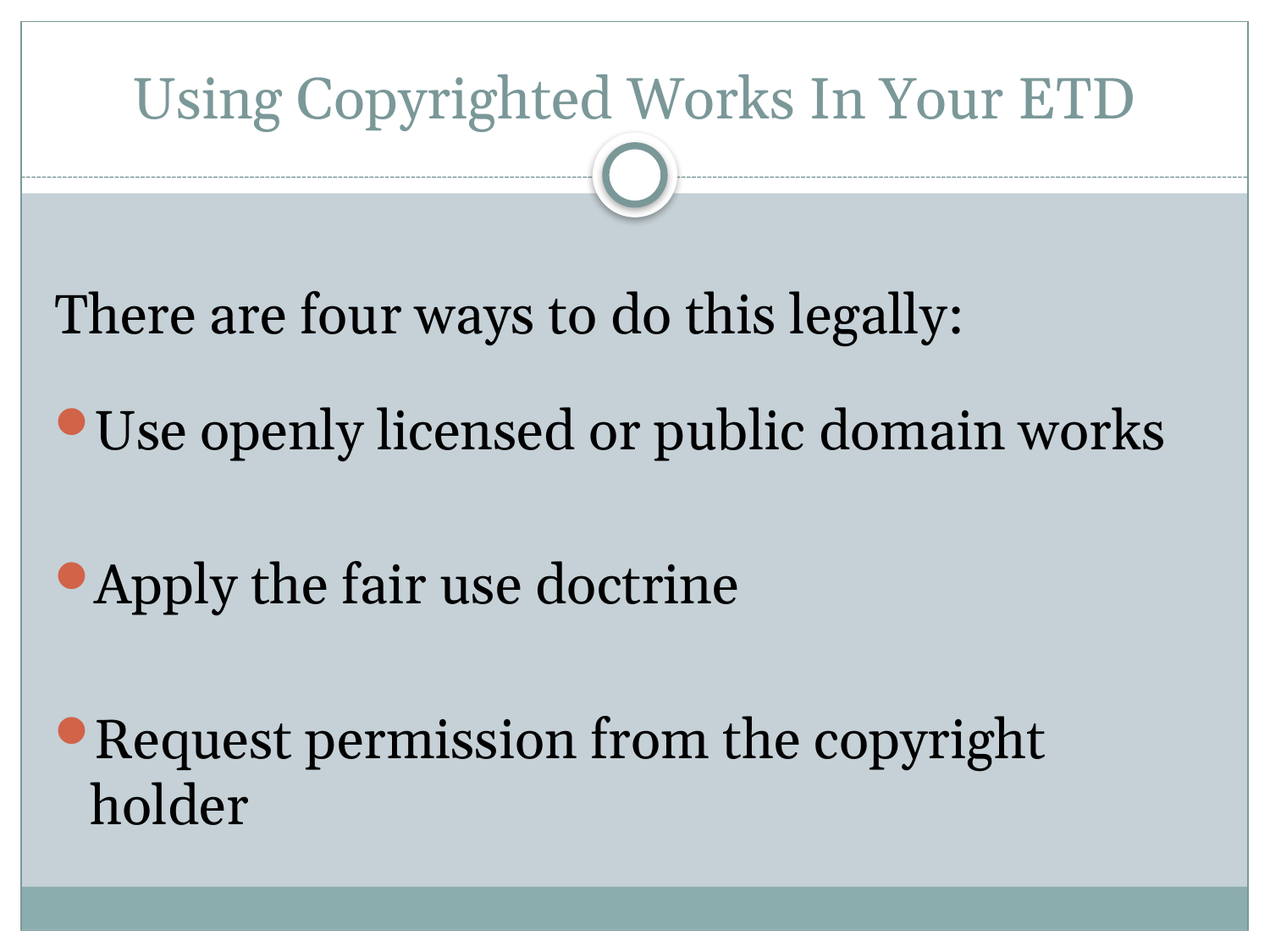

# Using Copyrighted Works In Your ETD

There are four ways to do this legally:

Use openly licensed or public domain works

Apply the fair use doctrine

Request permission from the copyright holder